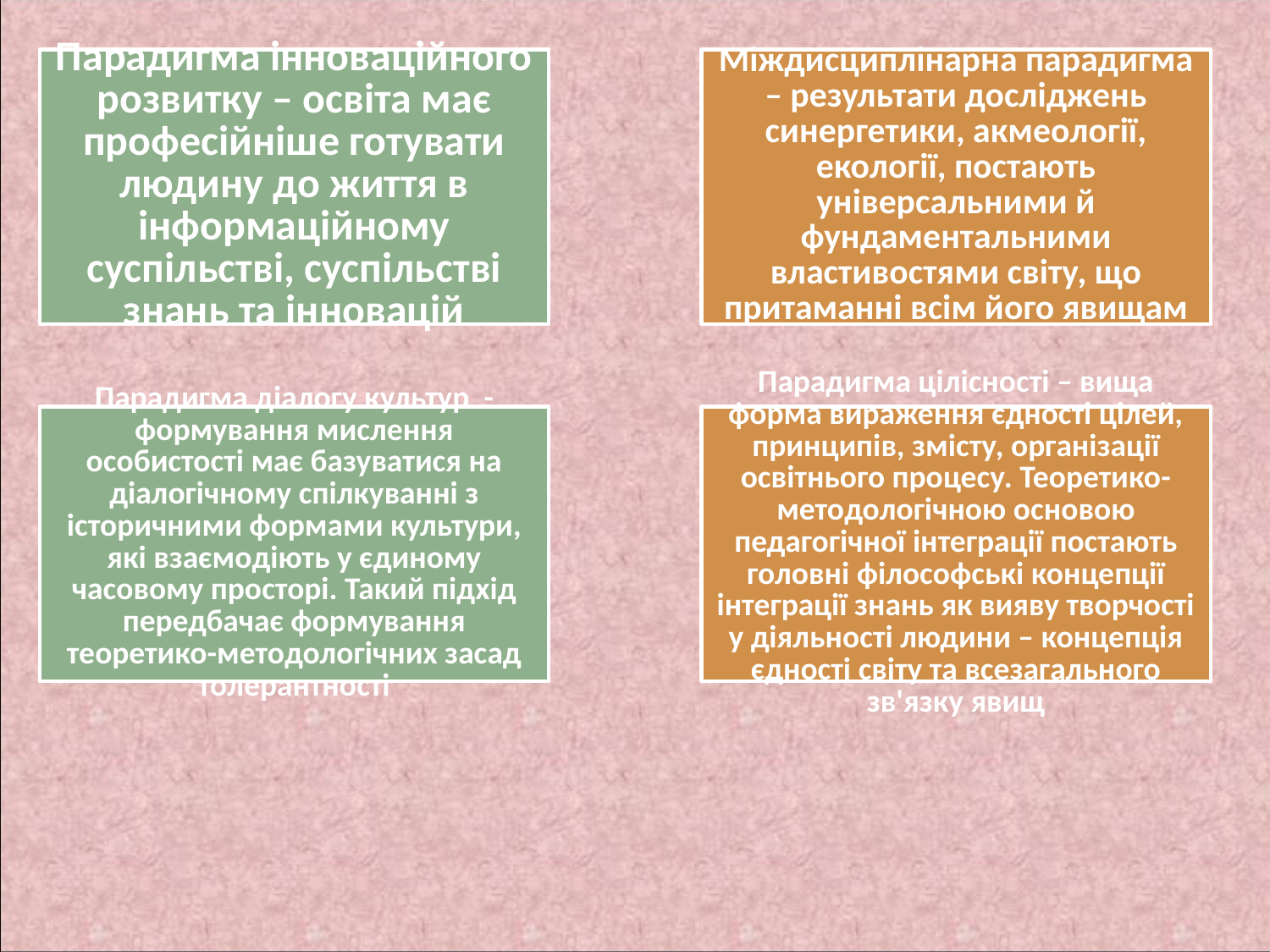

Парадигма інноваційного розвитку – освіта має професійніше готувати людину до життя в інформаційному суспільстві, суспільстві знань та інновацій
Міждисциплінарна парадигма – результати досліджень синергетики, акмеології, екології, постають універсальними й фундаментальними властивостями світу, що притаманні всім його явищам
Парадигма діалогу культур  -формування мислення особистості має базуватися на діалогічному спілкуванні з історичними формами культури, які взаємодіють у єдиному часовому просторі. Такий підхід передбачає формування теоретико-методологічних засад толерантності
Парадигма цілісності – вища форма вираження єдності цілей, принципів, змісту, організації освітнього процесу. Теоретико-методологічною основою педагогічної інтеграції постають головні філософські концепції інтеграції знань як вияву творчості у діяльності людини – концепція єдності світу та всезагального зв'язку явищ